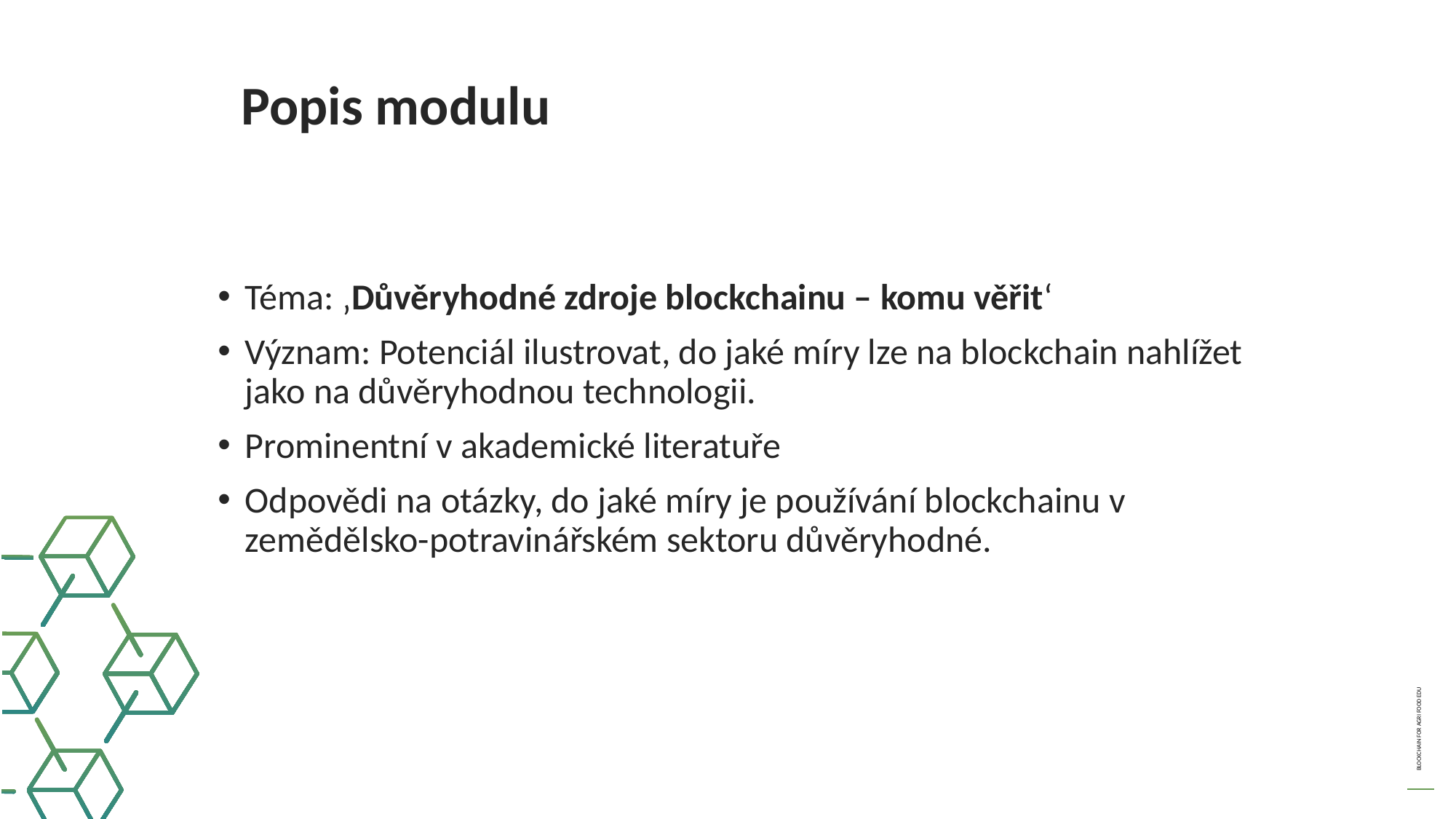

Popis modulu
Téma: ‚Důvěryhodné zdroje blockchainu – komu věřit‘​​
Význam: Potenciál ilustrovat, do jaké míry lze na blockchain nahlížet jako na důvěryhodnou technologii.
Prominentní v akademické literatuře ​​
Odpovědi na otázky, do jaké míry je používání blockchainu v zemědělsko-potravinářském sektoru důvěryhodné.